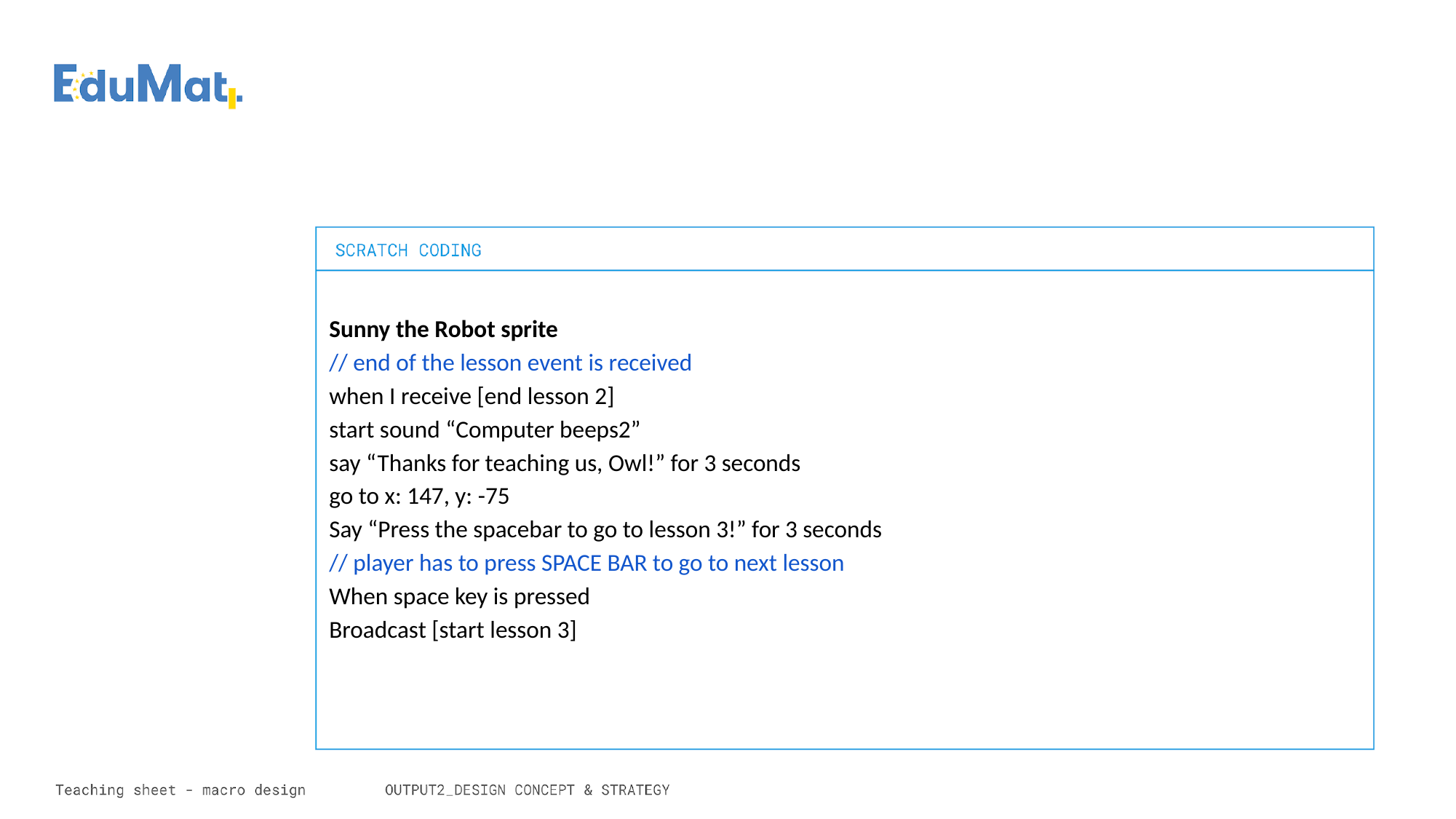

Sunny the Robot sprite
// end of the lesson event is received
when I receive [end lesson 2]
start sound “Computer beeps2”
say “Thanks for teaching us, Owl!” for 3 seconds
go to x: 147, y: -75
Say “Press the spacebar to go to lesson 3!” for 3 seconds
// player has to press SPACE BAR to go to next lesson
When space key is pressed
Broadcast [start lesson 3]